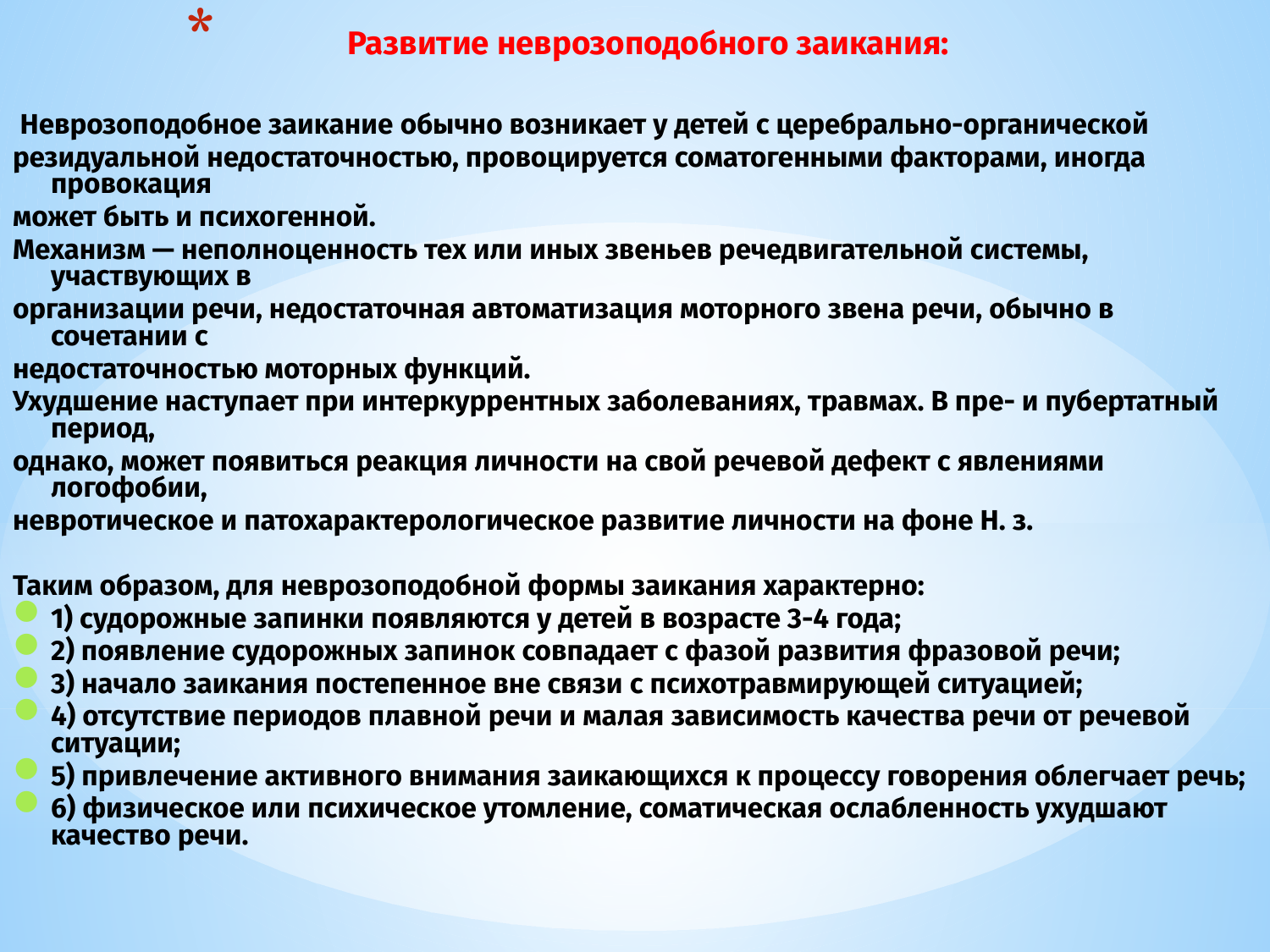

# Развитие неврозоподобного заикания:
 Неврозоподобное заикание обычно возникает у детей с церебрально-органической
резидуальной недостаточностью, провоцируется соматогенными факторами, иногда провокация
может быть и психогенной.
Механизм — неполноценность тех или иных звеньев речедвигательной системы, участвующих в
организации речи, недостаточная автоматизация моторного звена речи, обычно в сочетании с
недостаточностью моторных функций.
Ухудшение наступает при интеркуррентных заболеваниях, травмах. В пре- и пубертатный период,
однако, может появиться реакция личности на свой речевой дефект с явлениями логофобии,
невротическое и патохарактерологическое развитие личности на фоне Н. з.

Таким образом, для неврозоподобной формы заикания характерно:
1) судорожные запинки появляются у детей в возрасте 3-4 года;
2) появление судорожных запинок совпадает с фазой развития фразовой речи;
3) начало заикания постепенное вне связи с психотравмирующей ситуацией;
4) отсутствие периодов плавной речи и малая зависимость качества речи от речевой ситуации;
5) привлечение активного внимания заикающихся к процессу говорения облегчает речь;
6) физическое или психическое утомление, соматическая ослабленность ухудшают качество речи.